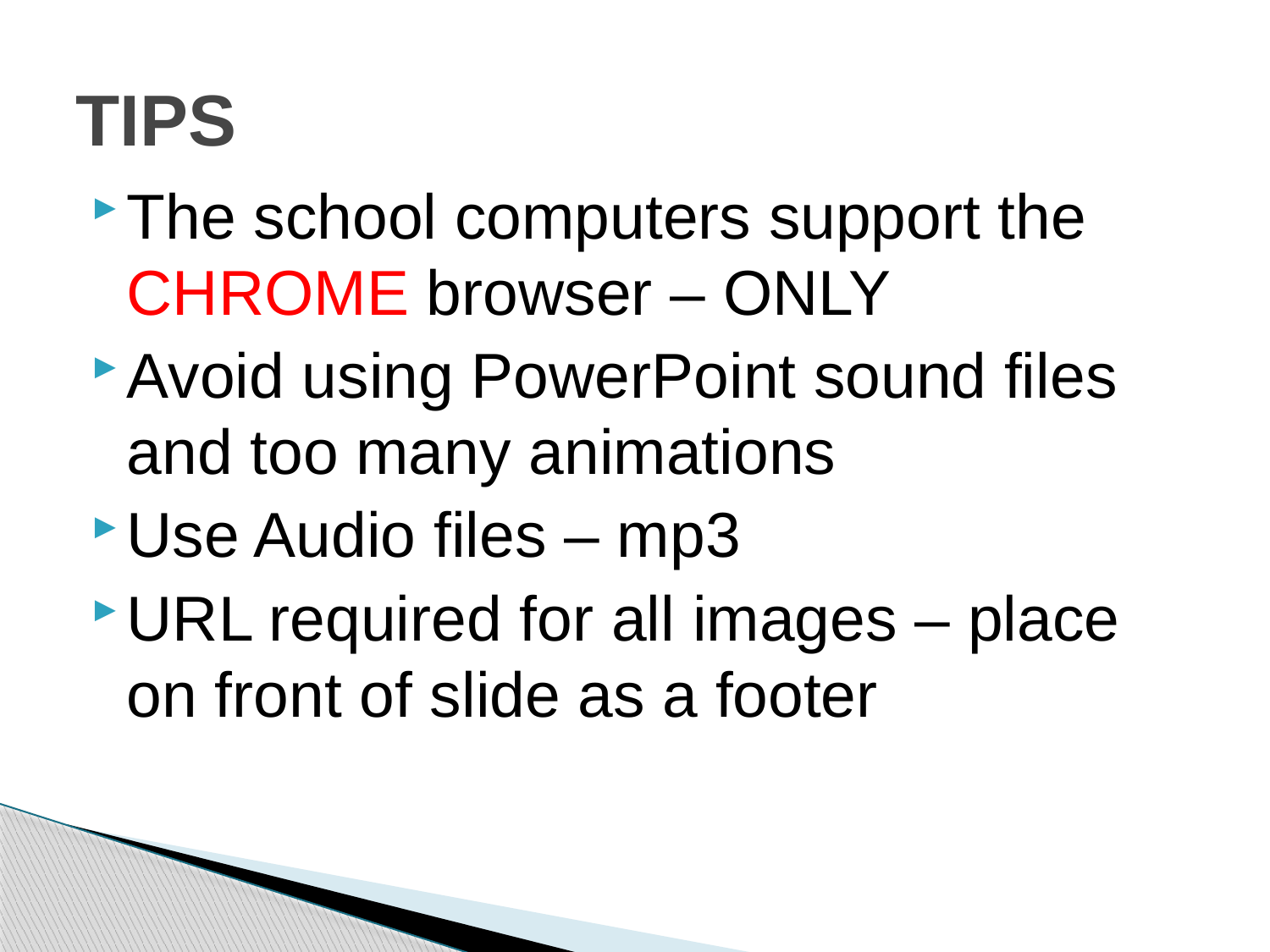

# TIPS
The school computers support the CHROME browser – ONLY
Avoid using PowerPoint sound files and too many animations
Use Audio files – mp3
URL required for all images – place on front of slide as a footer